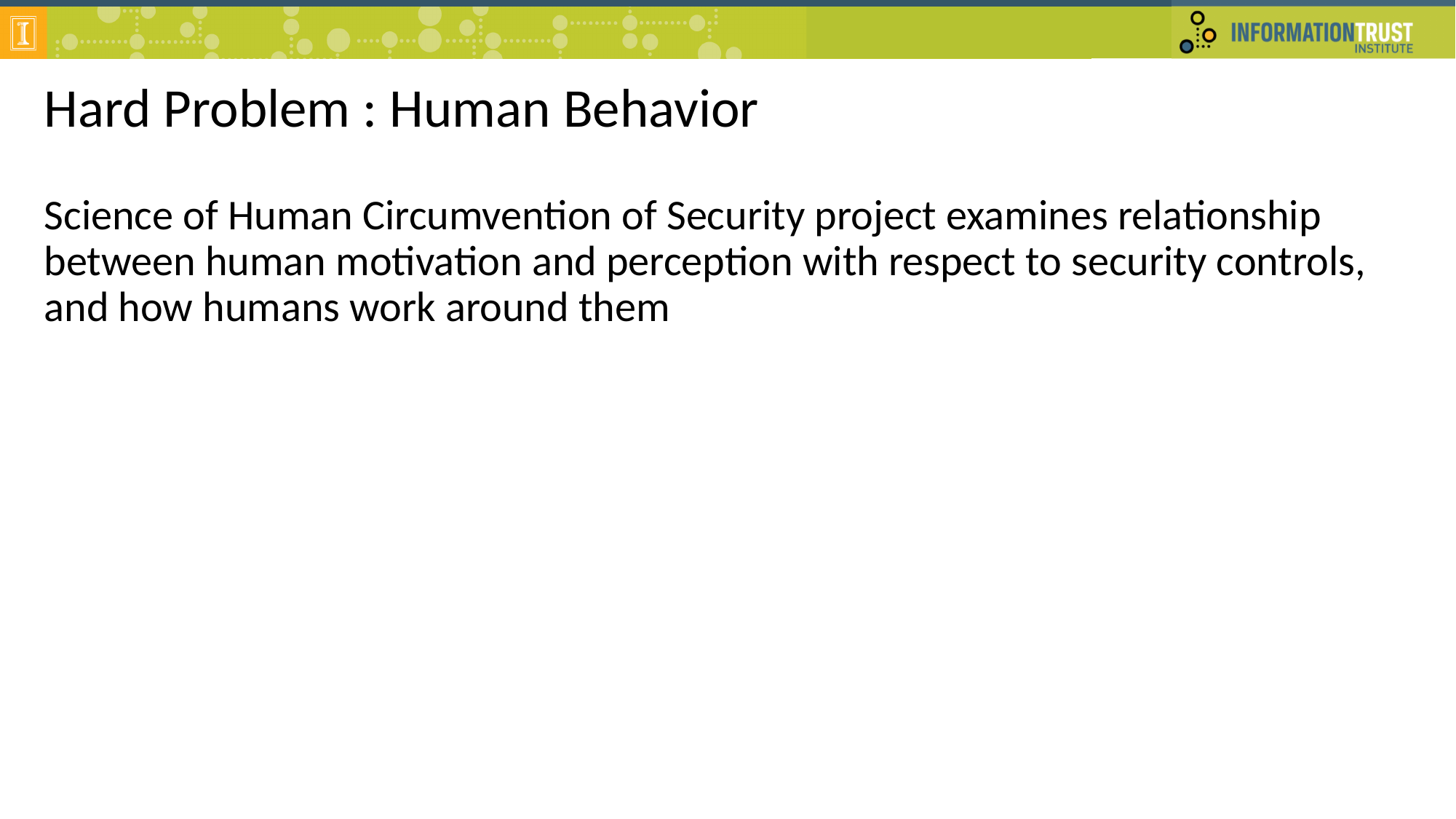

# Hard Problem : Human Behavior
Science of Human Circumvention of Security project examines relationship between human motivation and perception with respect to security controls, and how humans work around them